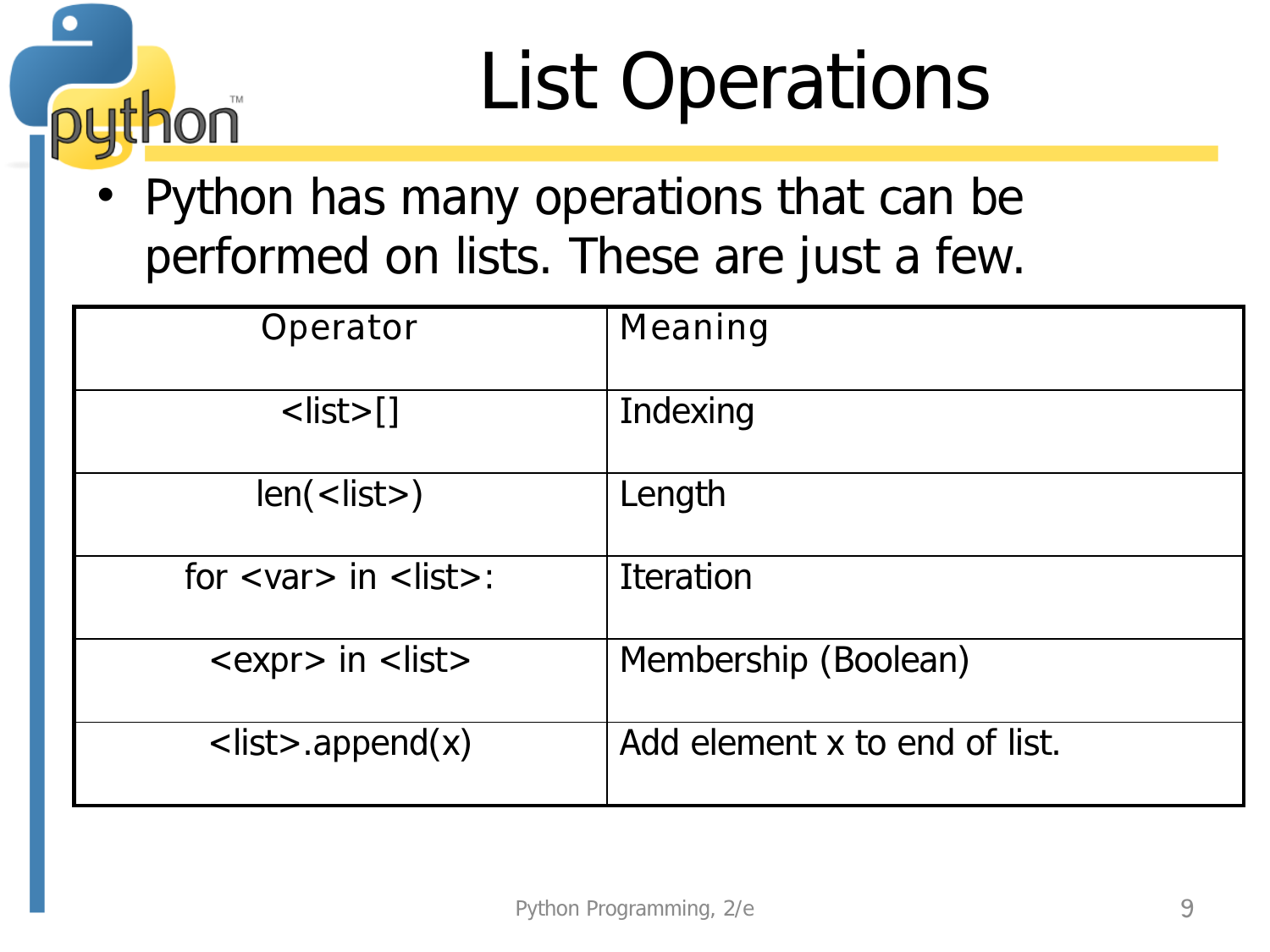

List Operations
Python has many operations that can be performed on lists. These are just a few.
| Operator | Meaning |
| --- | --- |
| <list>[] | Indexing |
| len(<list>) | Length |
| for <var> in <list>: | Iteration |
| <expr> in <list> | Membership (Boolean) |
| <list>.append(x) | Add element x to end of list. |
Python Programming, 2/e
9